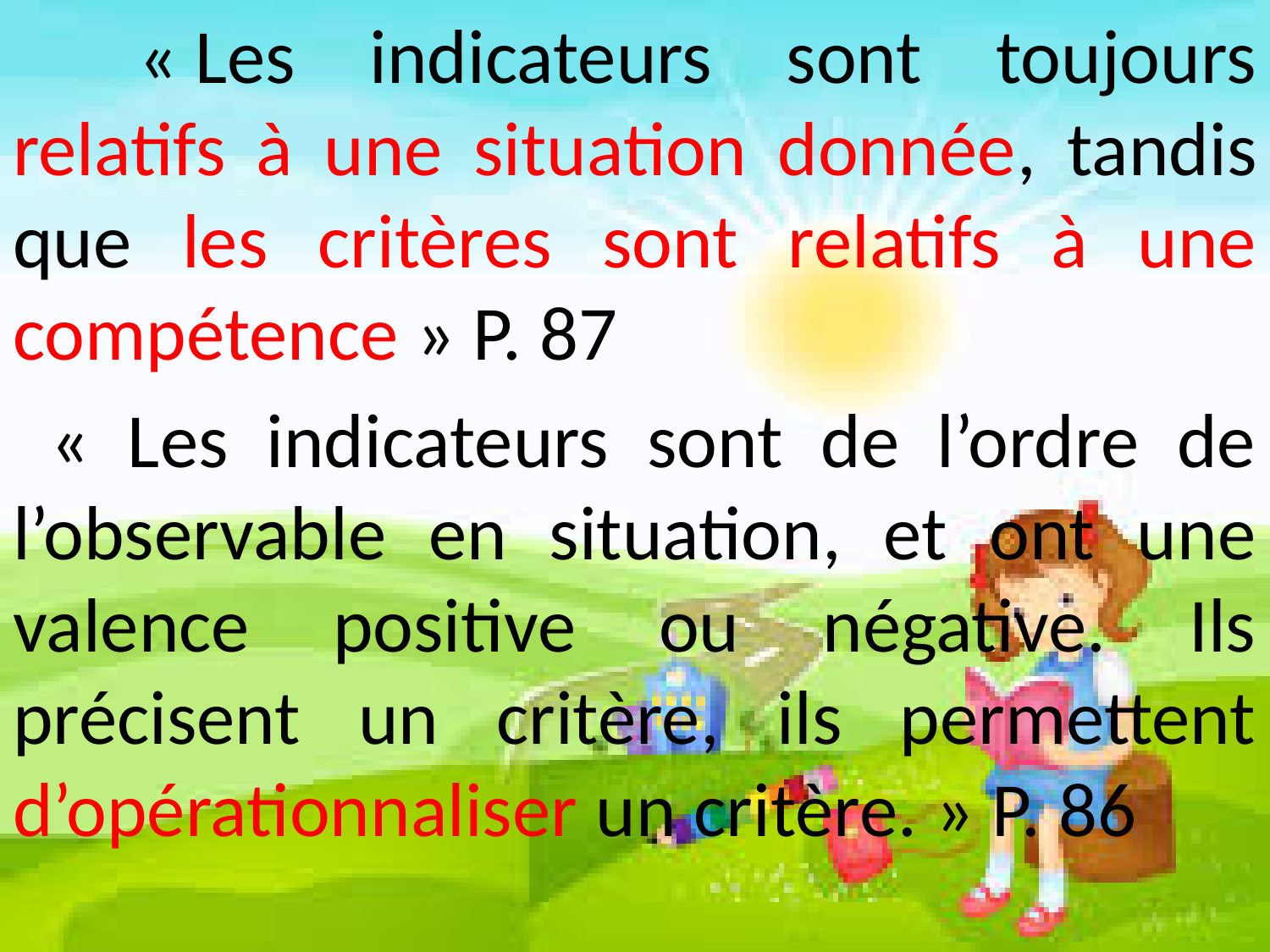

« Les indicateurs sont toujours relatifs à une situation donnée, tandis que les critères sont relatifs à une compétence » P. 87
 « Les indicateurs sont de l’ordre de l’observable en situation, et ont une valence positive ou négative. Ils précisent un critère, ils permettent d’opérationnaliser un critère. » P. 86